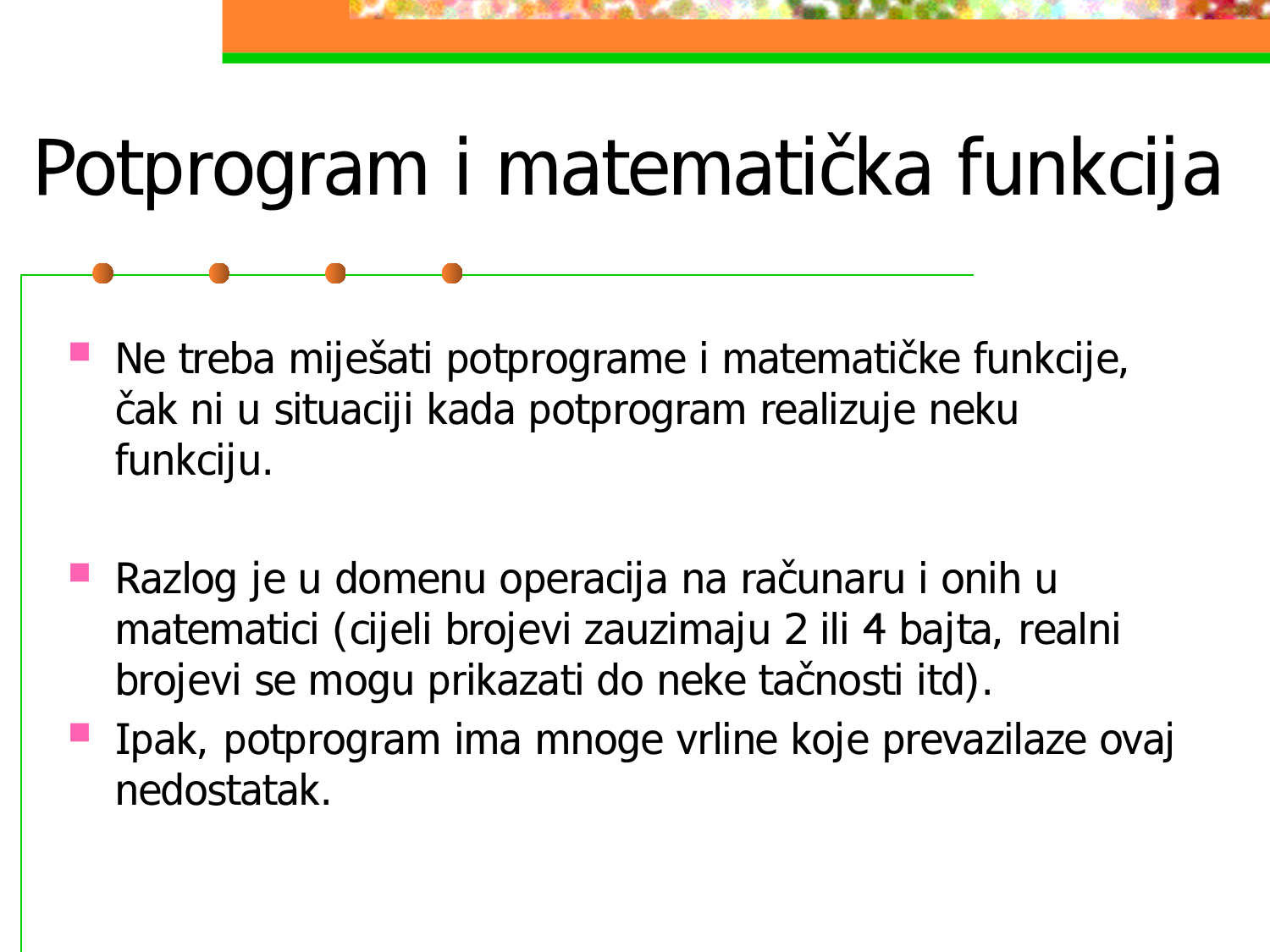

# Potprogram i matematička funkcija
Ne treba miješati potprograme i matematičke funkcije, čak ni u situaciji kada potprogram realizuje neku funkciju.

Razlog je u domenu operacija na računaru i onih u matematici (cijeli brojevi zauzimaju 2 ili 4 bajta, realni brojevi se mogu prikazati do neke tačnosti itd).
Ipak, potprogram ima mnoge vrline koje prevazilaze ovaj nedostatak.